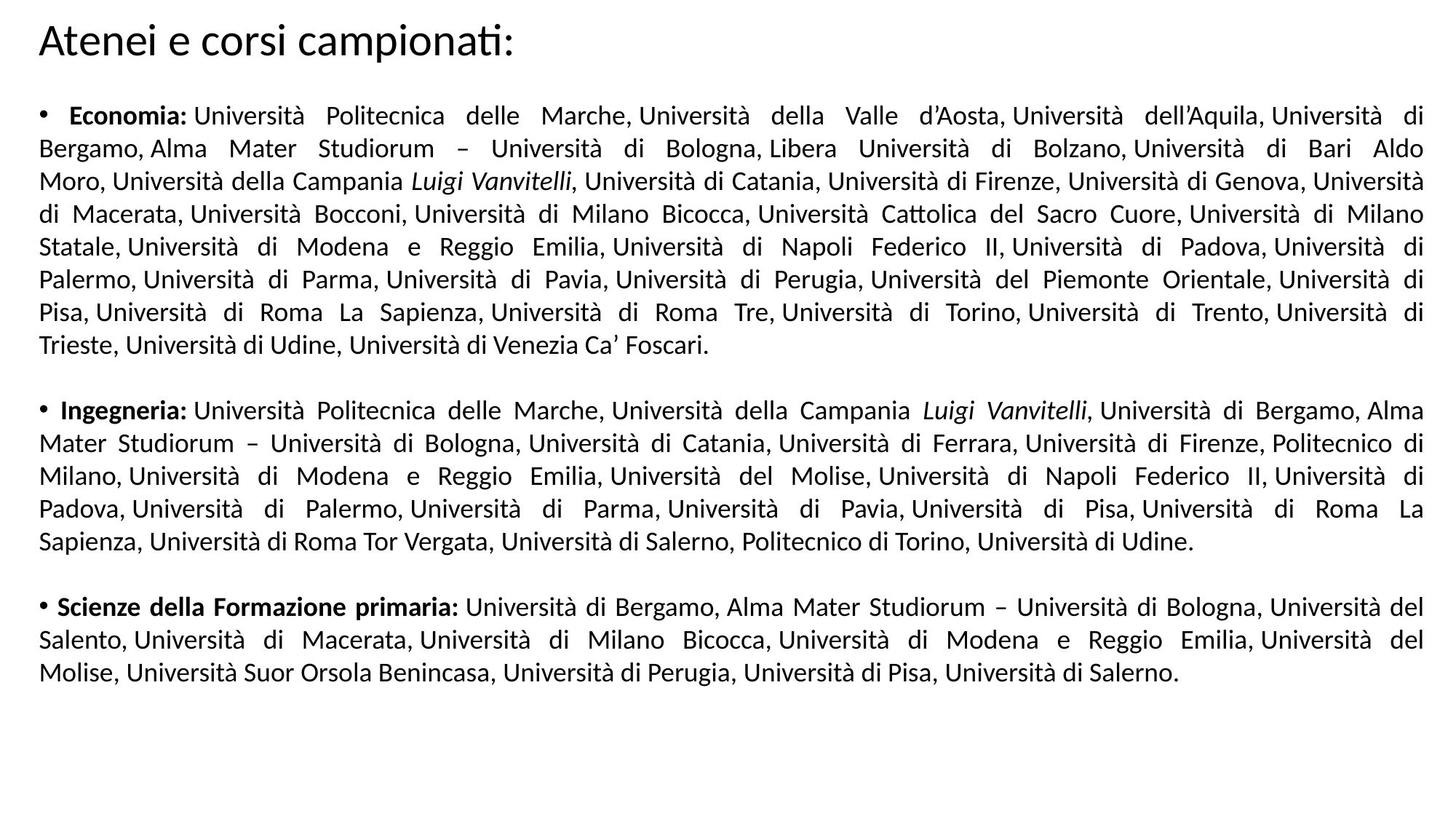

Atenei e corsi campionati:

 Economia: Università Politecnica delle Marche, Università della Valle d’Aosta, Università dell’Aquila, Università di Bergamo, Alma Mater Studiorum – Università di Bologna, Libera Università di Bolzano, Università di Bari Aldo Moro, Università della Campania Luigi Vanvitelli, Università di Catania, Università di Firenze, Università di Genova, Università di Macerata, Università Bocconi, Università di Milano Bicocca, Università Cattolica del Sacro Cuore, Università di Milano Statale, Università di Modena e Reggio Emilia, Università di Napoli Federico II, Università di Padova, Università di Palermo, Università di Parma, Università di Pavia, Università di Perugia, Università del Piemonte Orientale, Università di Pisa, Università di Roma La Sapienza, Università di Roma Tre, Università di Torino, Università di Trento, Università di Trieste, Università di Udine, Università di Venezia Ca’ Foscari.

 Ingegneria: Università Politecnica delle Marche, Università della Campania Luigi Vanvitelli, Università di Bergamo, Alma Mater Studiorum – Università di Bologna, Università di Catania, Università di Ferrara, Università di Firenze, Politecnico di Milano, Università di Modena e Reggio Emilia, Università del Molise, Università di Napoli Federico II, Università di Padova, Università di Palermo, Università di Parma, Università di Pavia, Università di Pisa, Università di Roma La Sapienza, Università di Roma Tor Vergata, Università di Salerno, Politecnico di Torino, Università di Udine.

 Scienze della Formazione primaria: Università di Bergamo, Alma Mater Studiorum – Università di Bologna, Università del Salento, Università di Macerata, Università di Milano Bicocca, Università di Modena e Reggio Emilia, Università del Molise, Università Suor Orsola Benincasa, Università di Perugia, Università di Pisa, Università di Salerno.